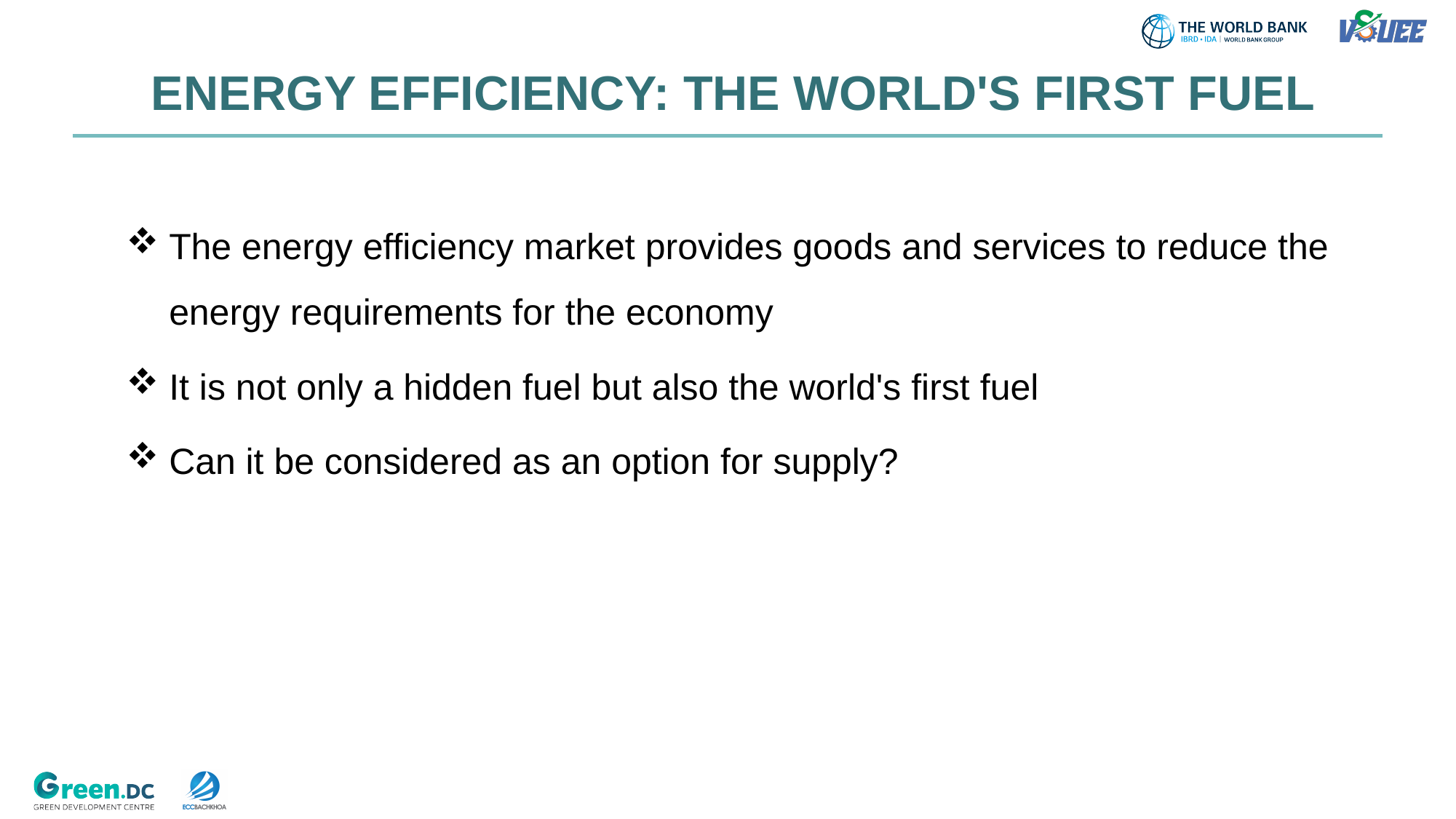

ENERGY EFFICIENCY: THE WORLD'S FIRST FUEL
The energy efficiency market provides goods and services to reduce the energy requirements for the economy
It is not only a hidden fuel but also the world's first fuel
Can it be considered as an option for supply?